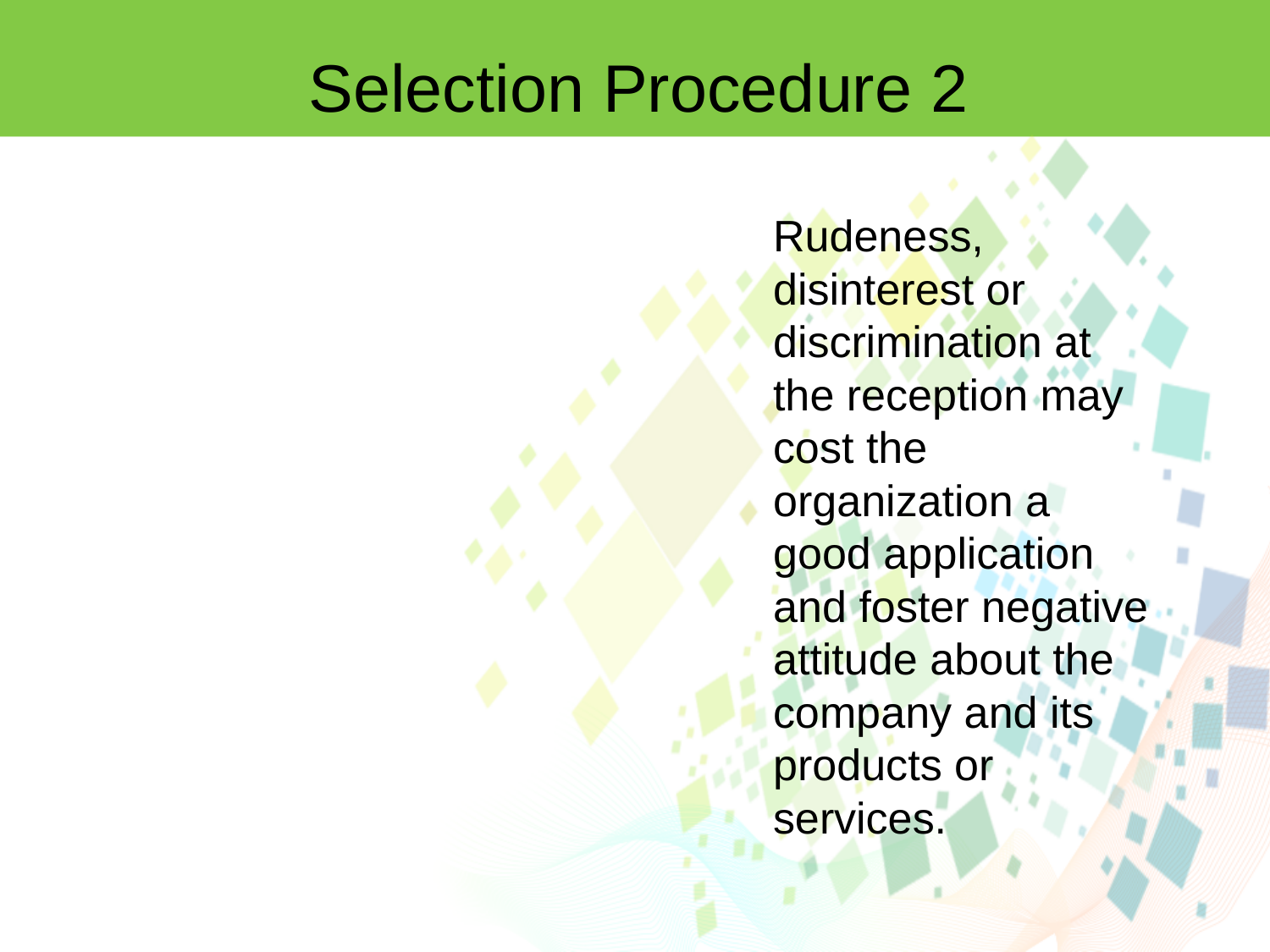

Selection Procedure 2
Rudeness,
disinterest or discrimination at the reception may cost the organization a good application and foster negative attitude about the company and its products or services.